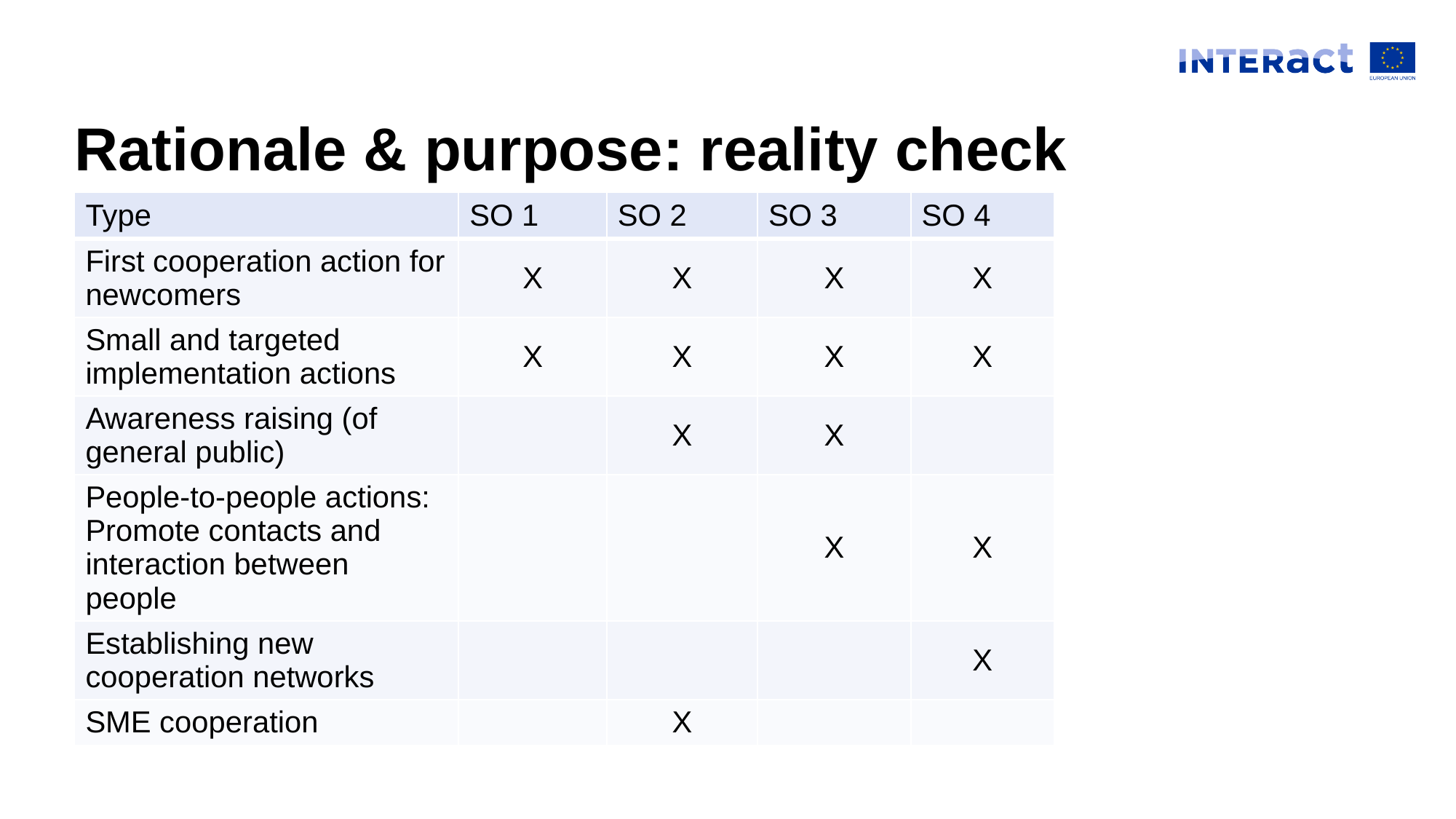

# Rationale & purpose: reality check
| Type | SO 1 | SO 2 | SO 3 | SO 4 |
| --- | --- | --- | --- | --- |
| First cooperation action for newcomers | X | X | X | X |
| Small and targeted implementation actions | X | X | X | X |
| Awareness raising (of general public) |  | X | X |  |
| People-to-people actions: Promote contacts and interaction between people |  |  | X | X |
| Establishing new cooperation networks |  |  |  | X |
| SME cooperation |  | X |  |  |